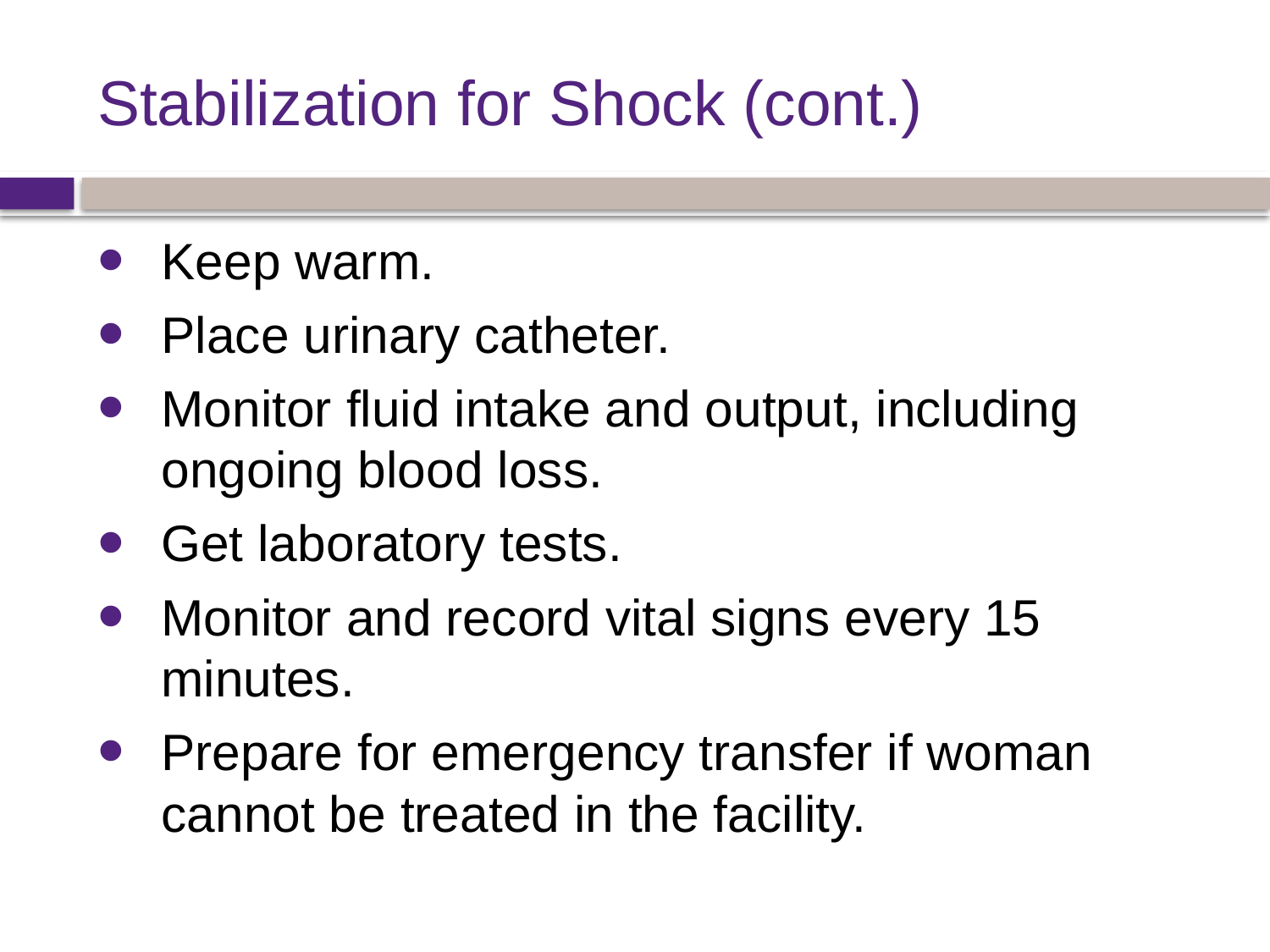

# Stabilization for Shock (cont.)
Keep warm.
Place urinary catheter.
Monitor fluid intake and output, including ongoing blood loss.
Get laboratory tests.
Monitor and record vital signs every 15 minutes.
Prepare for emergency transfer if woman cannot be treated in the facility.